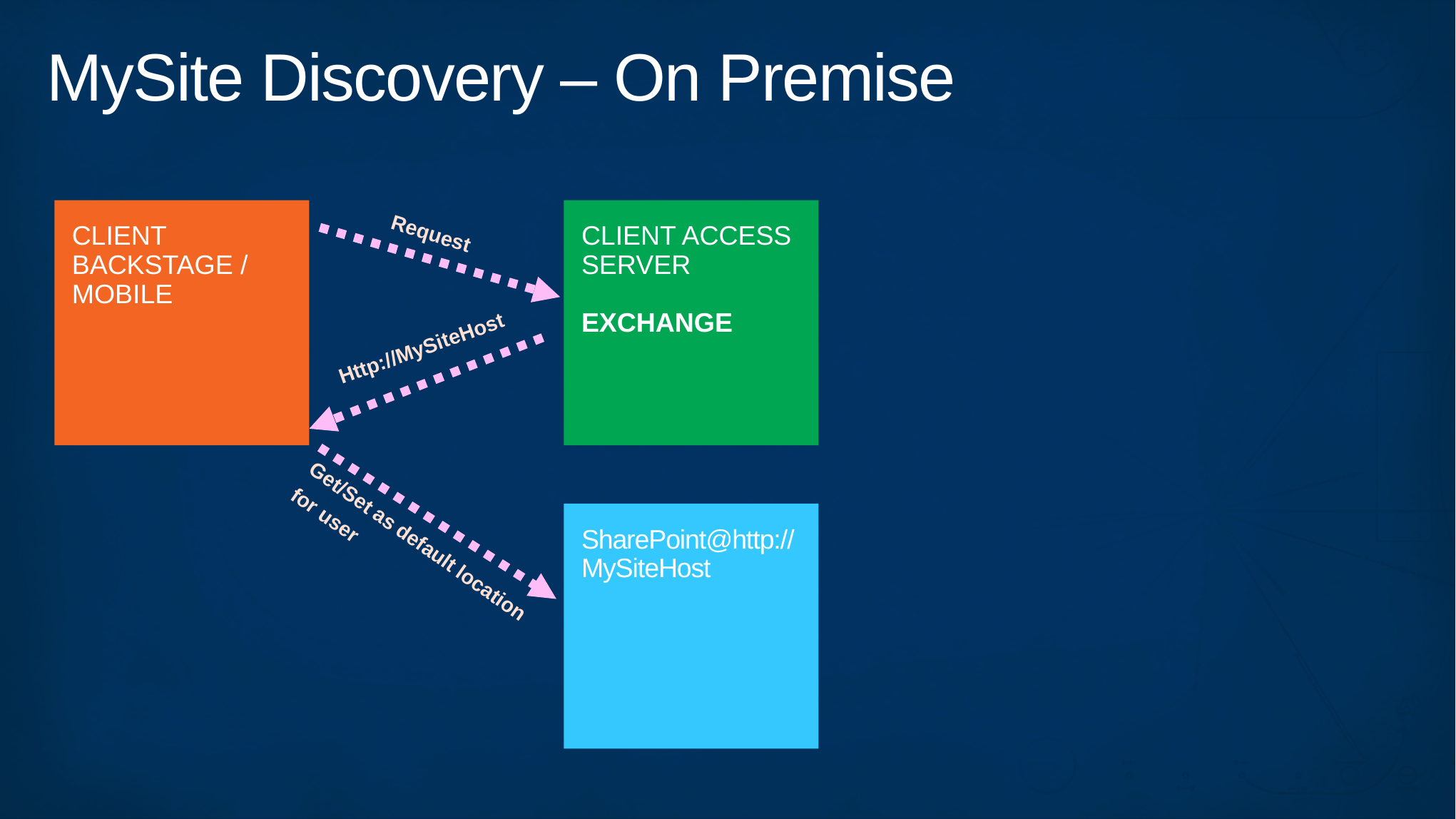

# MySite Discovery – On Premise
CLIENT BACKSTAGE / MOBILE

CLIENT ACCESS SERVER

EXCHANGE

Request

Http://MySiteHost

SharePoint@http://MySiteHost
Get/Set as default location
for user